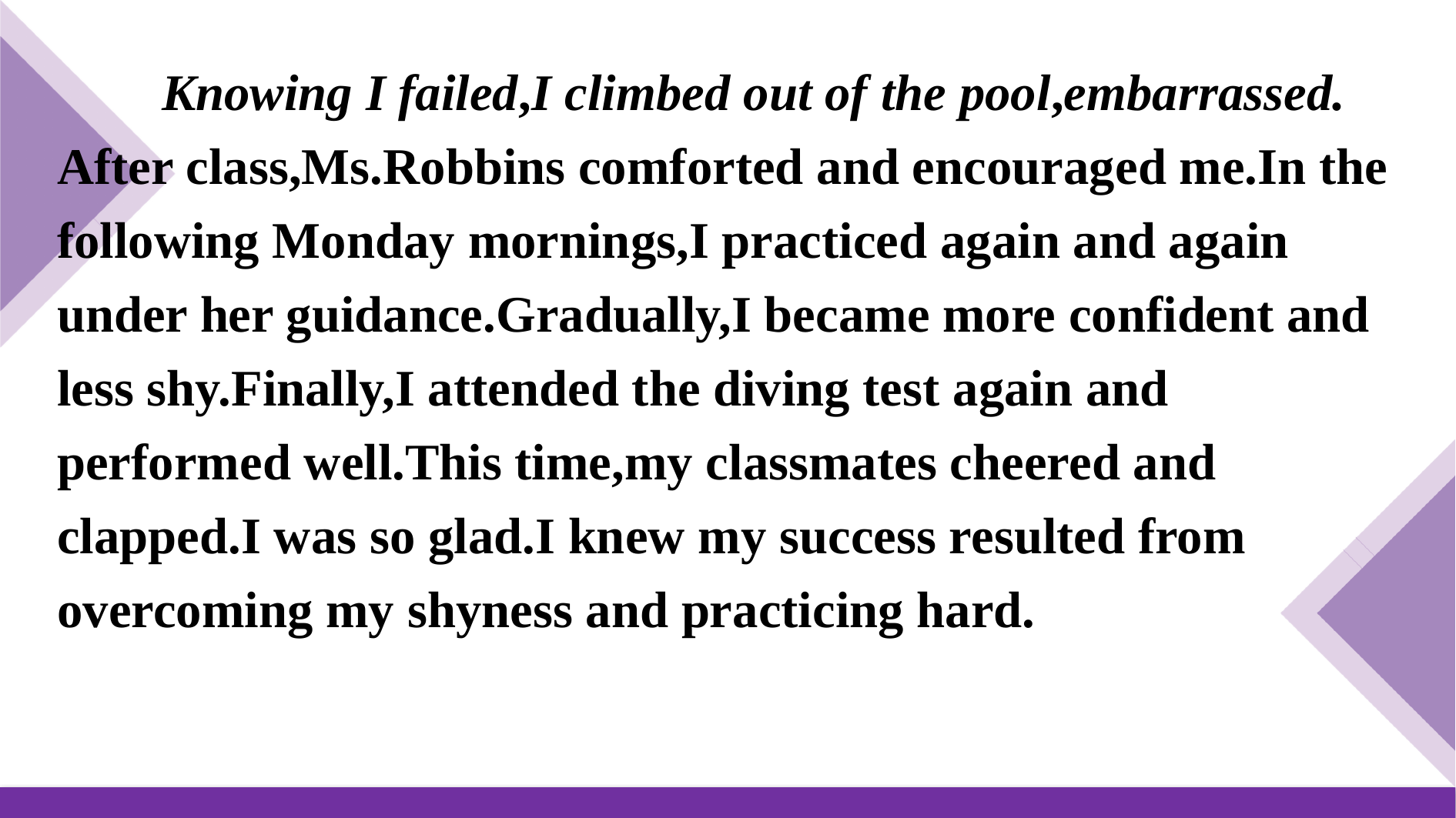

Knowing I failed,I climbed out of the pool,embarrassed. After class,Ms.Robbins comforted and encouraged me.In the following Monday mornings,I practiced again and again under her guidance.Gradually,I became more confident and less shy.Finally,I attended the diving test again and performed well.This time,my classmates cheered and clapped.I was so glad.I knew my success resulted from overcoming my shyness and practicing hard.